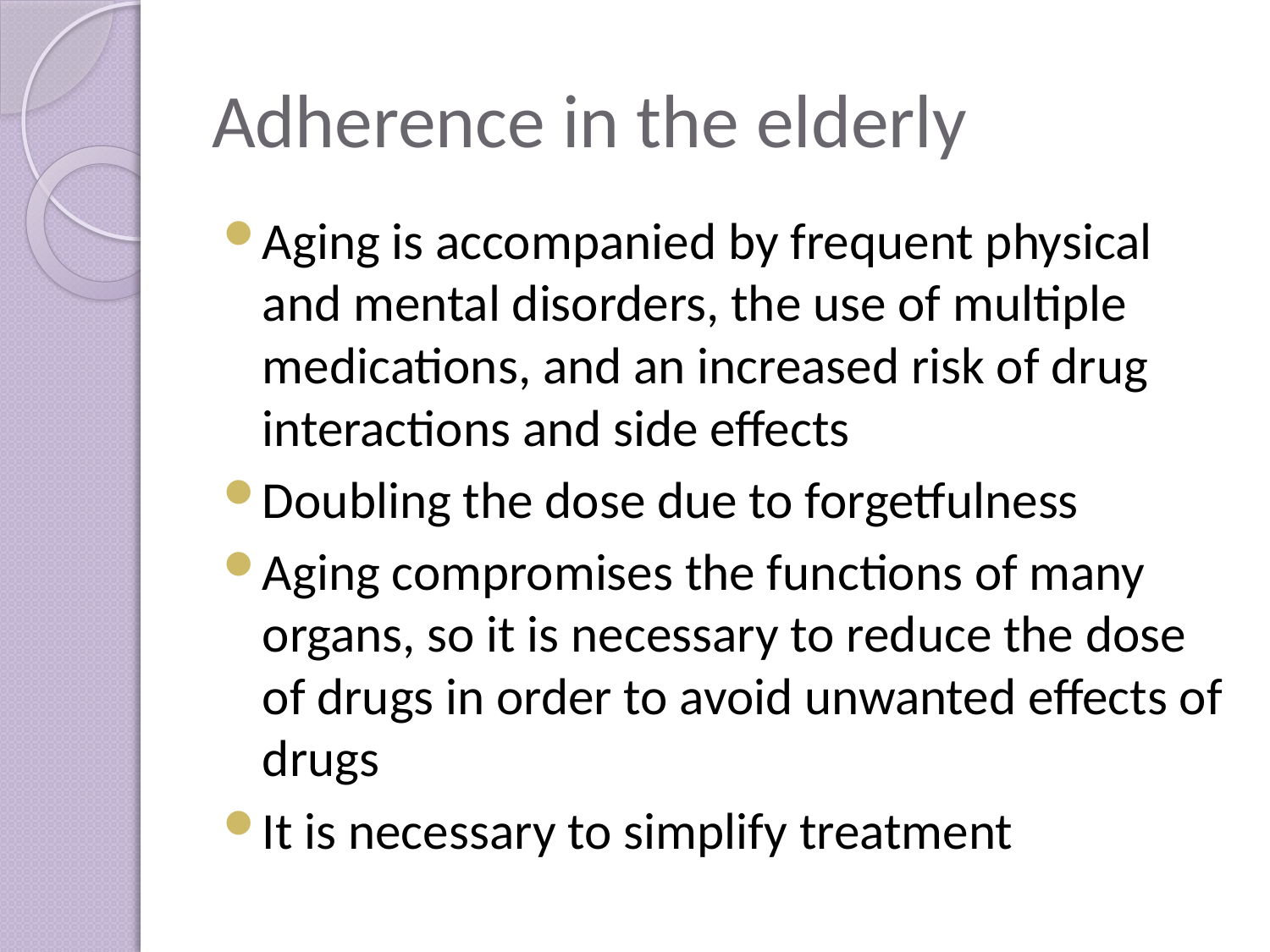

# Adherence in the elderly
Aging is accompanied by frequent physical and mental disorders, the use of multiple medications, and an increased risk of drug interactions and side effects
Doubling the dose due to forgetfulness
Aging compromises the functions of many organs, so it is necessary to reduce the dose of drugs in order to avoid unwanted effects of drugs
It is necessary to simplify treatment